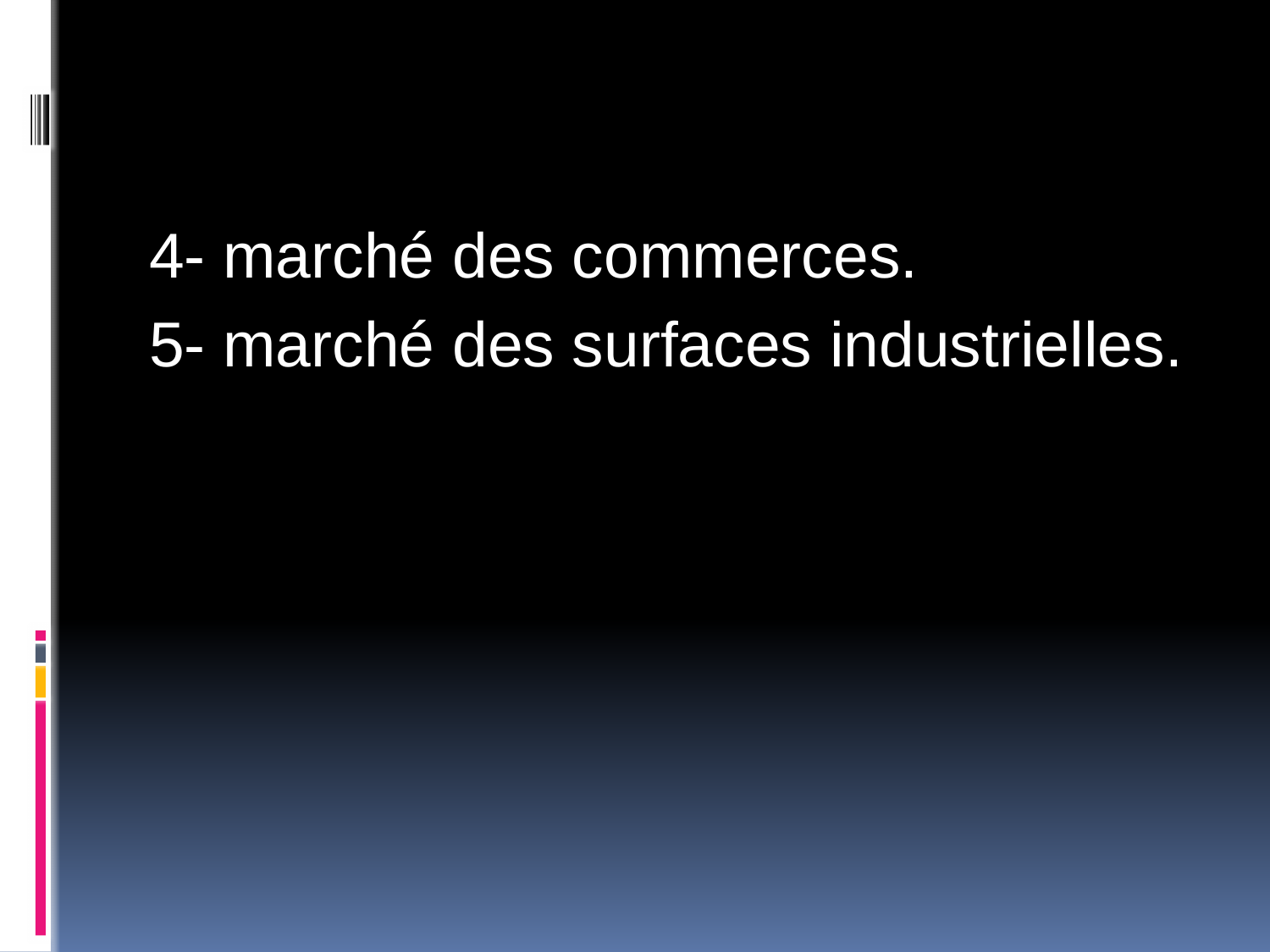

#
4- marché des commerces.
5- marché des surfaces industrielles.